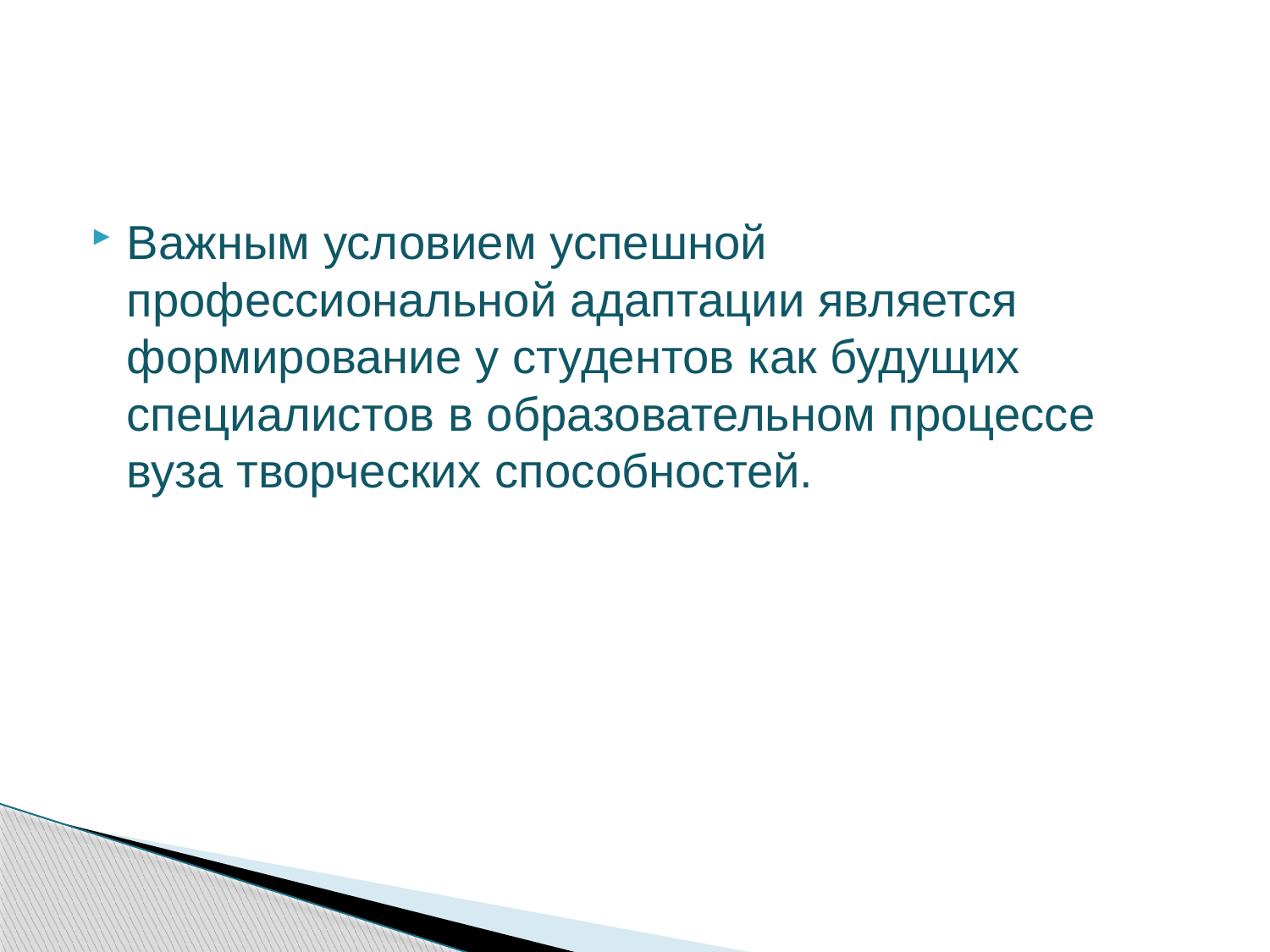

#
Важным условием успешной профессиональной адаптации является формирование у студентов как будущих специалистов в образовательном процессе вуза творческих способностей.